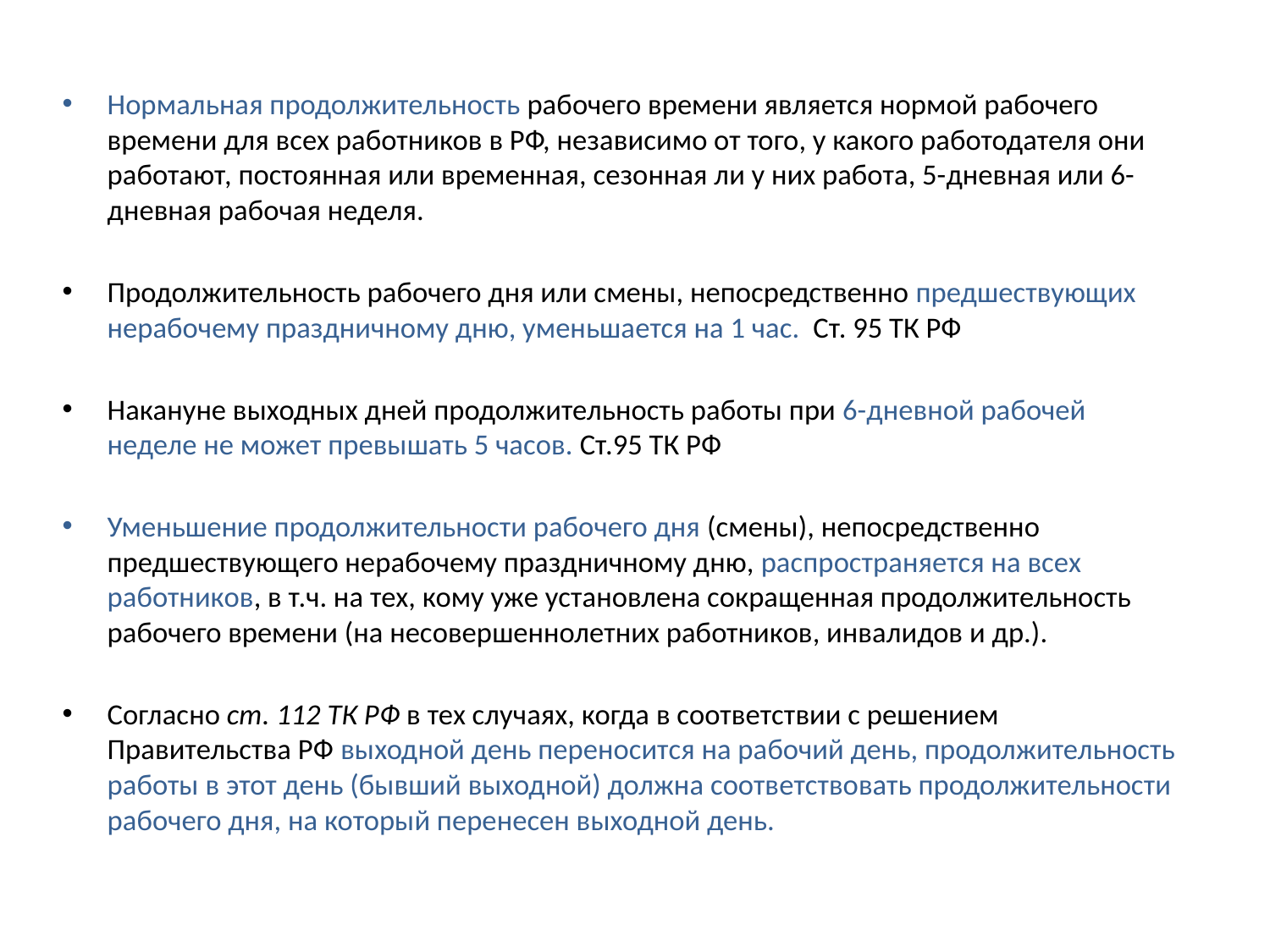

Нормальная продолжительность рабочего времени является нормой рабочего времени для всех работников в РФ, независимо от того, у какого работодателя они работают, постоянная или временная, сезонная ли у них работа, 5-дневная или 6-дневная рабочая неделя.

Продолжительность рабочего дня или смены, непосредственно предшествующих нерабочему праздничному дню, уменьшается на 1 час.  Ст. 95 ТК РФ

Накануне выходных дней продолжительность работы при 6-дневной рабочей неделе не может превышать 5 часов. Ст.95 ТК РФ

Уменьшение продолжительности рабочего дня (смены), непосредственно предшествующего нерабочему праздничному дню, распространяется на всех работников, в т.ч. на тех, кому уже установлена сокращенная продолжительность рабочего времени (на несовершеннолетних работников, инвалидов и др.).

Согласно ст. 112 ТК РФ в тех случаях, когда в соответствии с решением Правительства РФ выходной день переносится на рабочий день, продолжительность работы в этот день (бывший выходной) должна соответствовать продолжительности рабочего дня, на который перенесен выходной день.